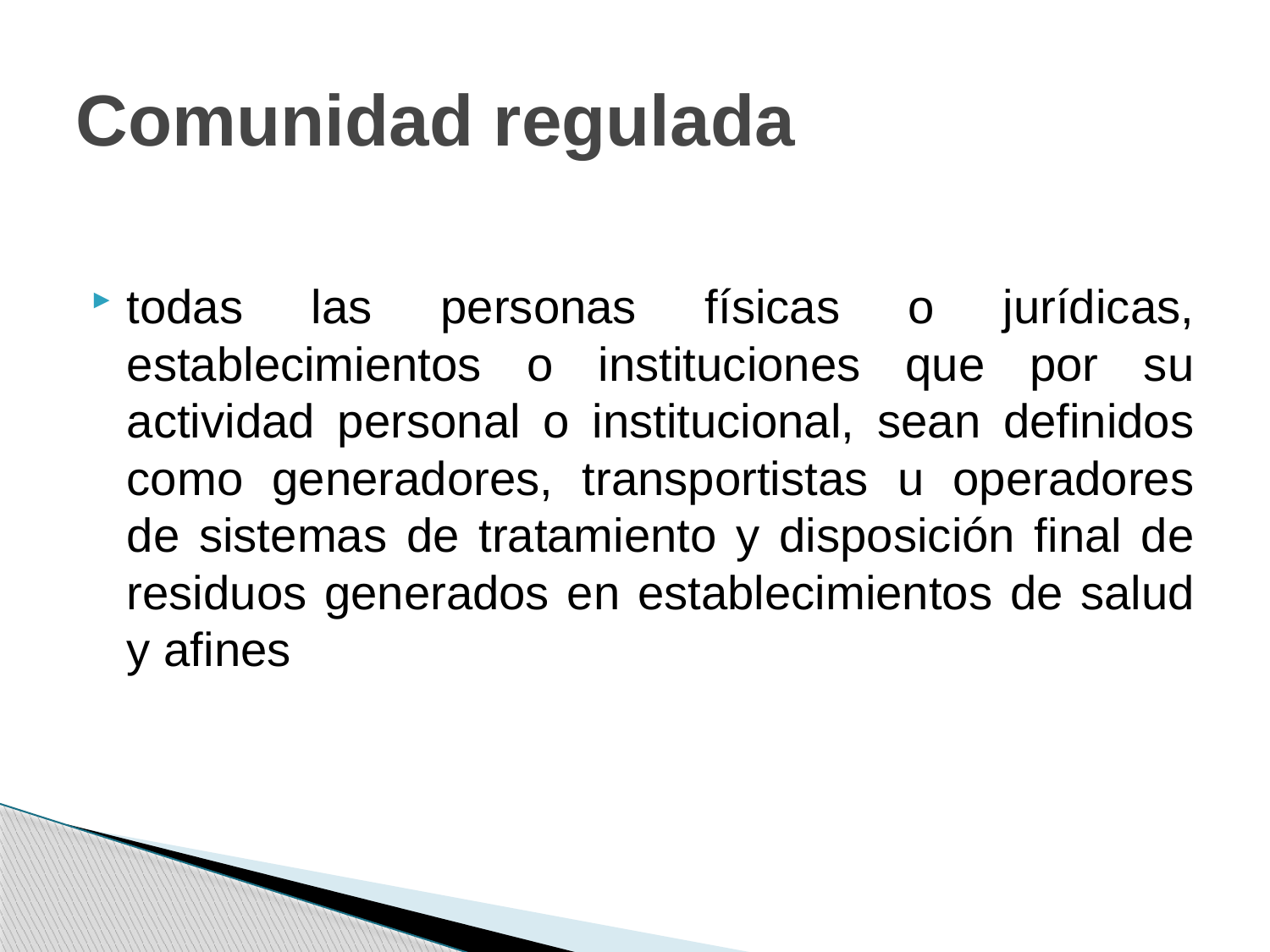

# Comunidad regulada

todas las personas físicas o jurídicas, establecimientos o instituciones que por su actividad personal o institucional, sean definidos como generadores, transportistas u operadores de sistemas de tratamiento y disposición final de residuos generados en establecimientos de salud y afines